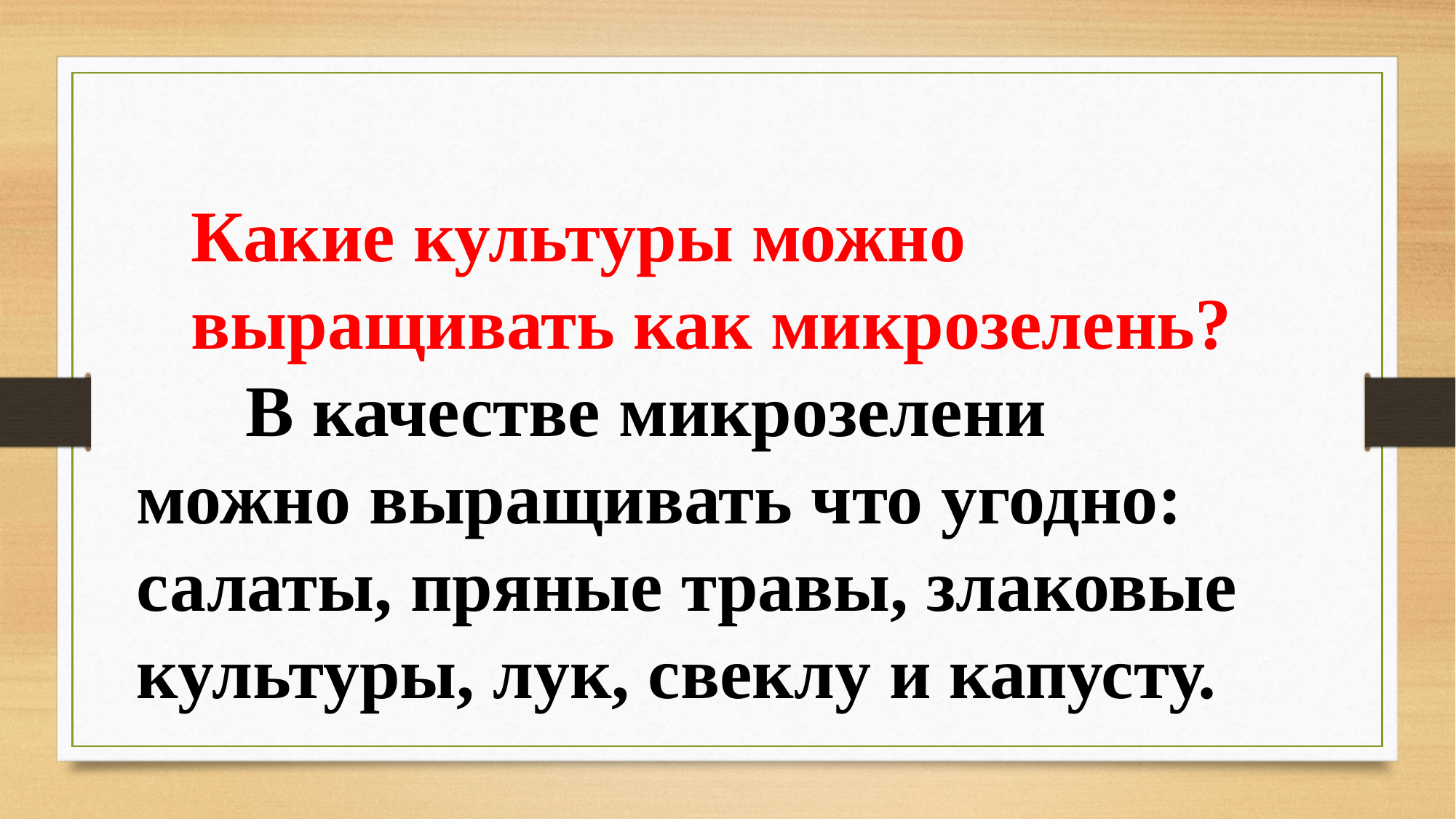

Какие культуры можно выращивать как микрозелень?
	В качестве микрозелени можно выращивать что угодно: салаты, пряные травы, злаковые культуры, лук, свеклу и капусту.